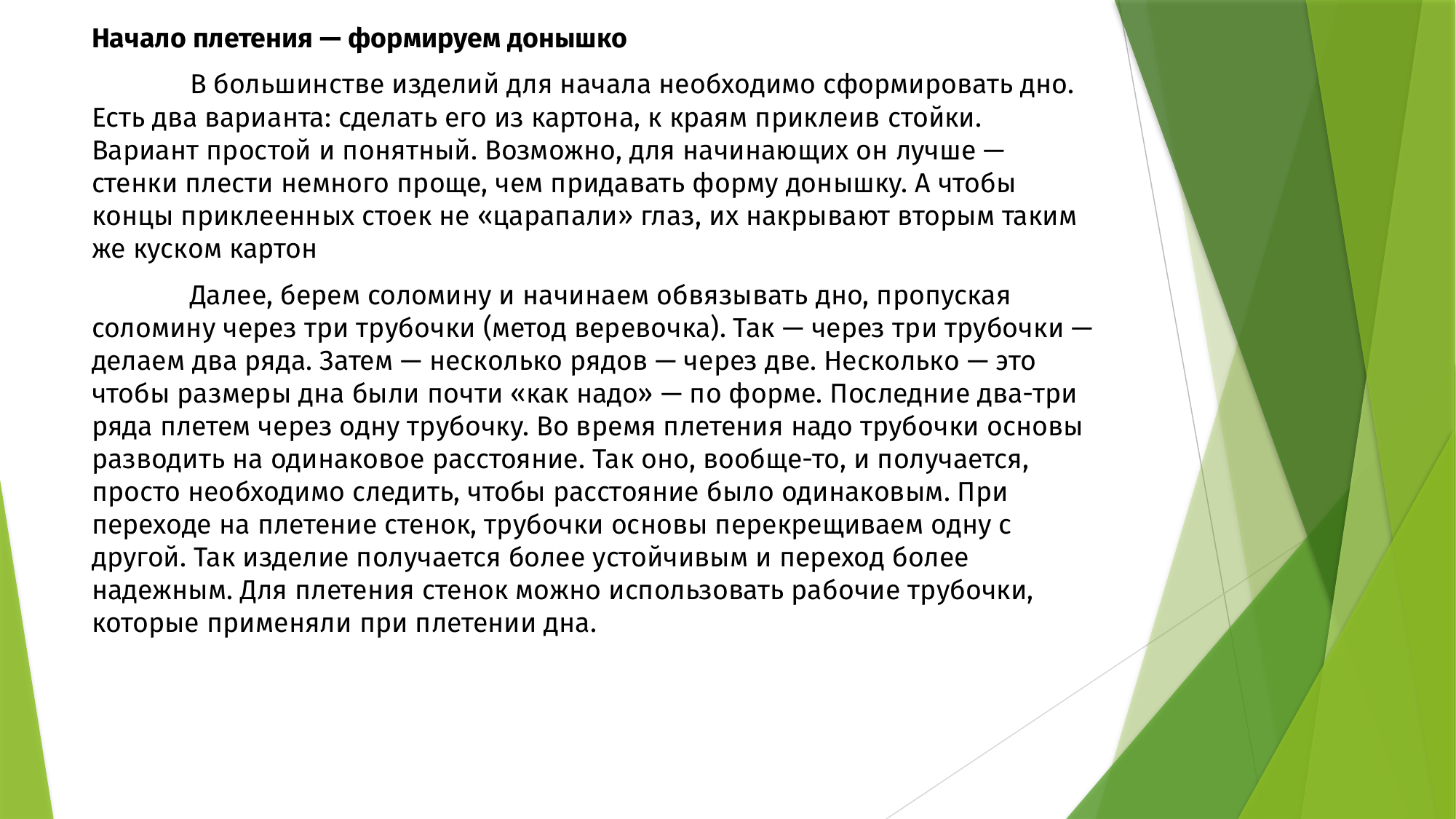

Начало плетения — формируем донышко
	В большинстве изделий для начала необходимо сформировать дно. Есть два варианта: сделать его из картона, к краям приклеив стойки. Вариант простой и понятный. Возможно, для начинающих он лучше — стенки плести немного проще, чем придавать форму донышку. А чтобы концы приклеенных стоек не «царапали» глаз, их накрывают вторым таким же куском картон
	Далее, берем соломину и начинаем обвязывать дно, пропуская соломину через три трубочки (метод веревочка). Так — через три трубочки — делаем два ряда. Затем — несколько рядов — через две. Несколько — это чтобы размеры дна были почти «как надо» — по форме. Последние два-три ряда плетем через одну трубочку. Во время плетения надо трубочки основы разводить на одинаковое расстояние. Так оно, вообще-то, и получается, просто необходимо следить, чтобы расстояние было одинаковым. При переходе на плетение стенок, трубочки основы перекрещиваем одну с другой. Так изделие получается более устойчивым и переход более надежным. Для плетения стенок можно использовать рабочие трубочки, которые применяли при плетении дна.